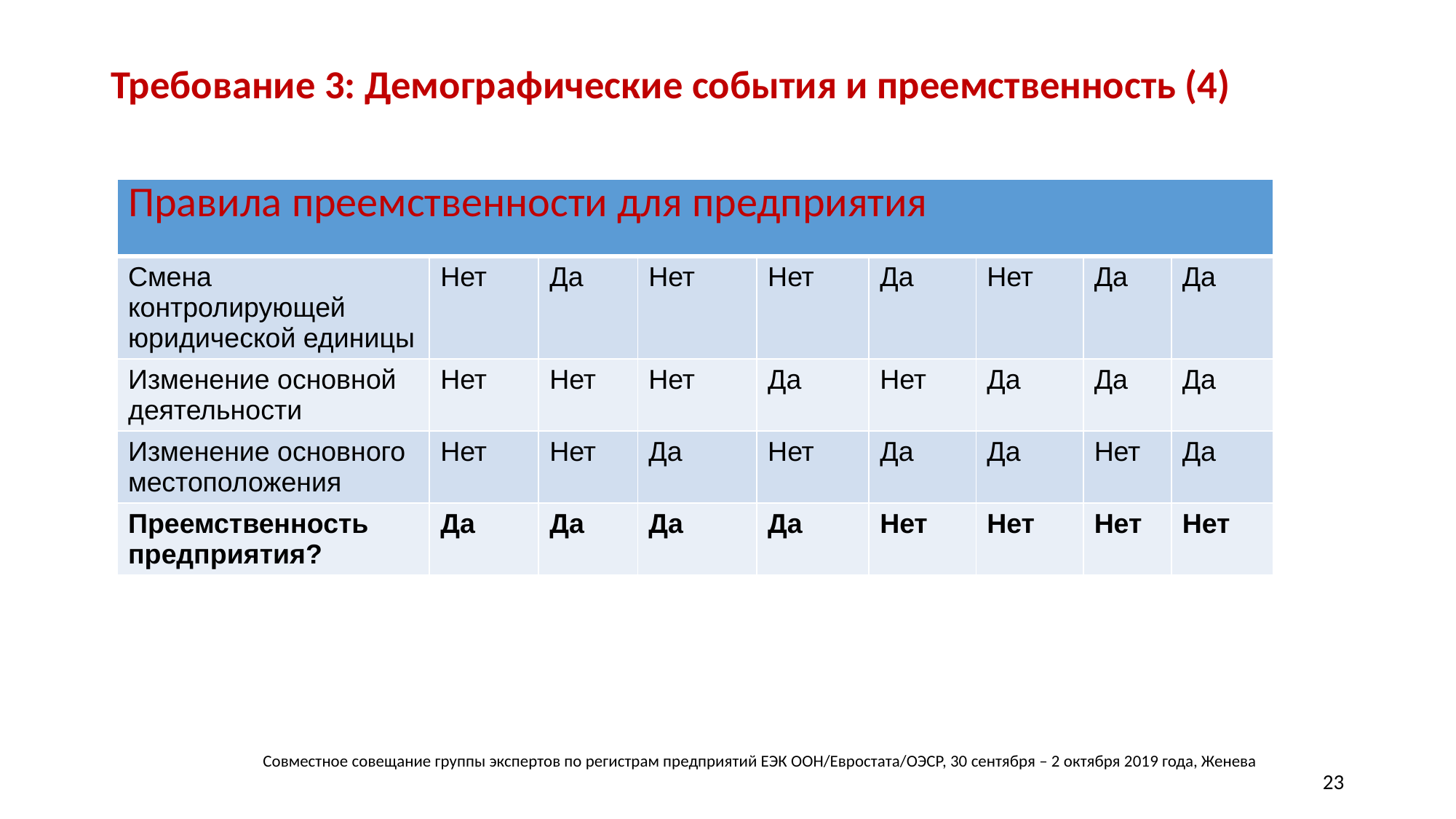

# Требование 3: Демографические события и преемственность (4)
| Правила преемственности для предприятия |  |  |  |  |  |  |  |  |
| --- | --- | --- | --- | --- | --- | --- | --- | --- |
| Смена контролирующей юридической единицы | Нет | Да | Нет | Нет | Да | Нет | Да | Да |
| Изменение основной деятельности | Нет | Нет | Нет | Да | Нет | Да | Да | Да |
| Изменение основного местоположения | Нет | Нет | Да | Нет | Да | Да | Нет | Да |
| Преемственность предприятия? | Да | Да | Да | Да | Нет | Нет | Нет | Нет |
Совместное совещание группы экспертов по регистрам предприятий ЕЭК ООН/Евростата/ОЭСР, 30 сентября – 2 октября 2019 года, Женева
23